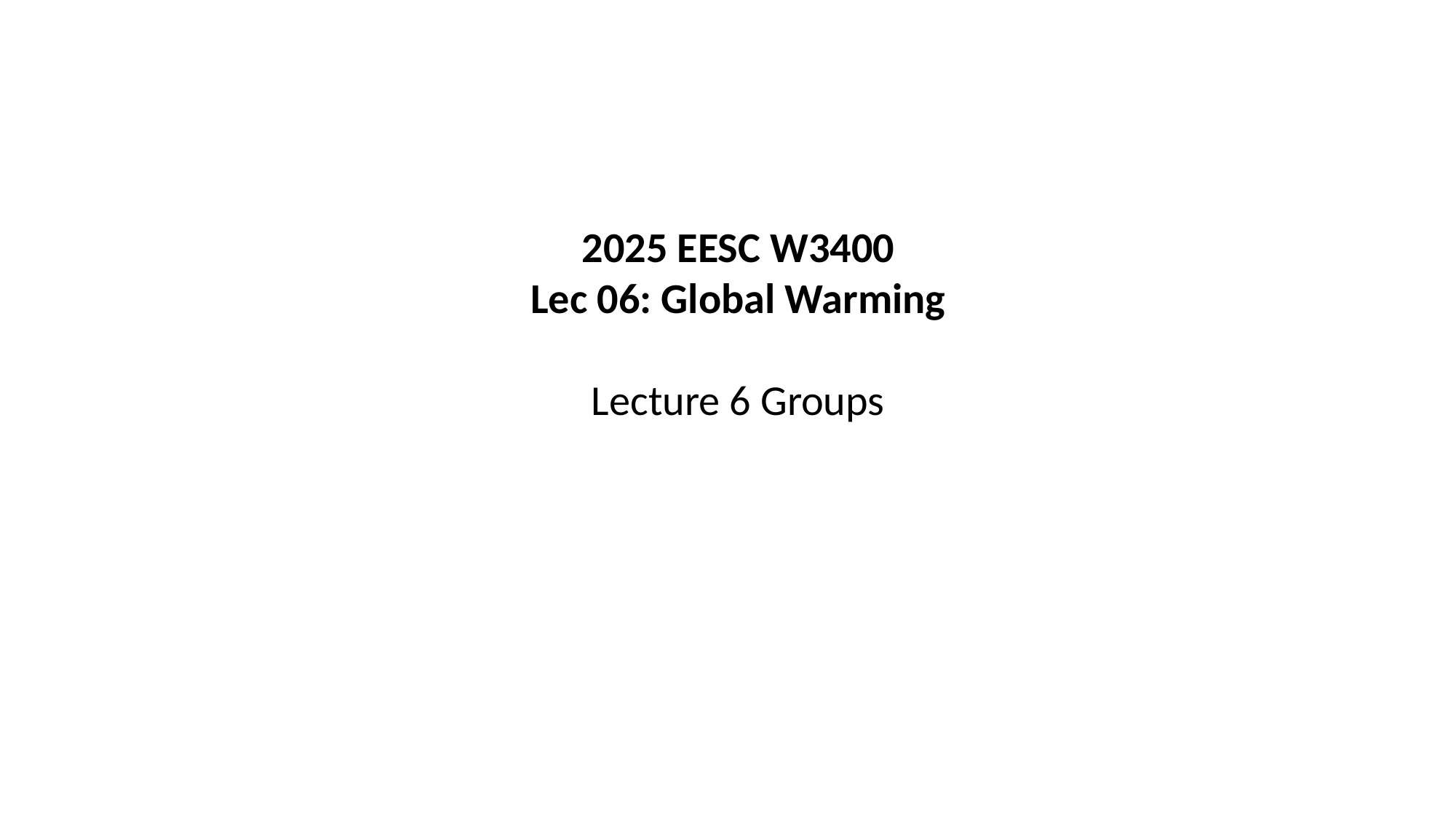

2025 EESC W3400
Lec 06: Global Warming

Lecture 6 Groups